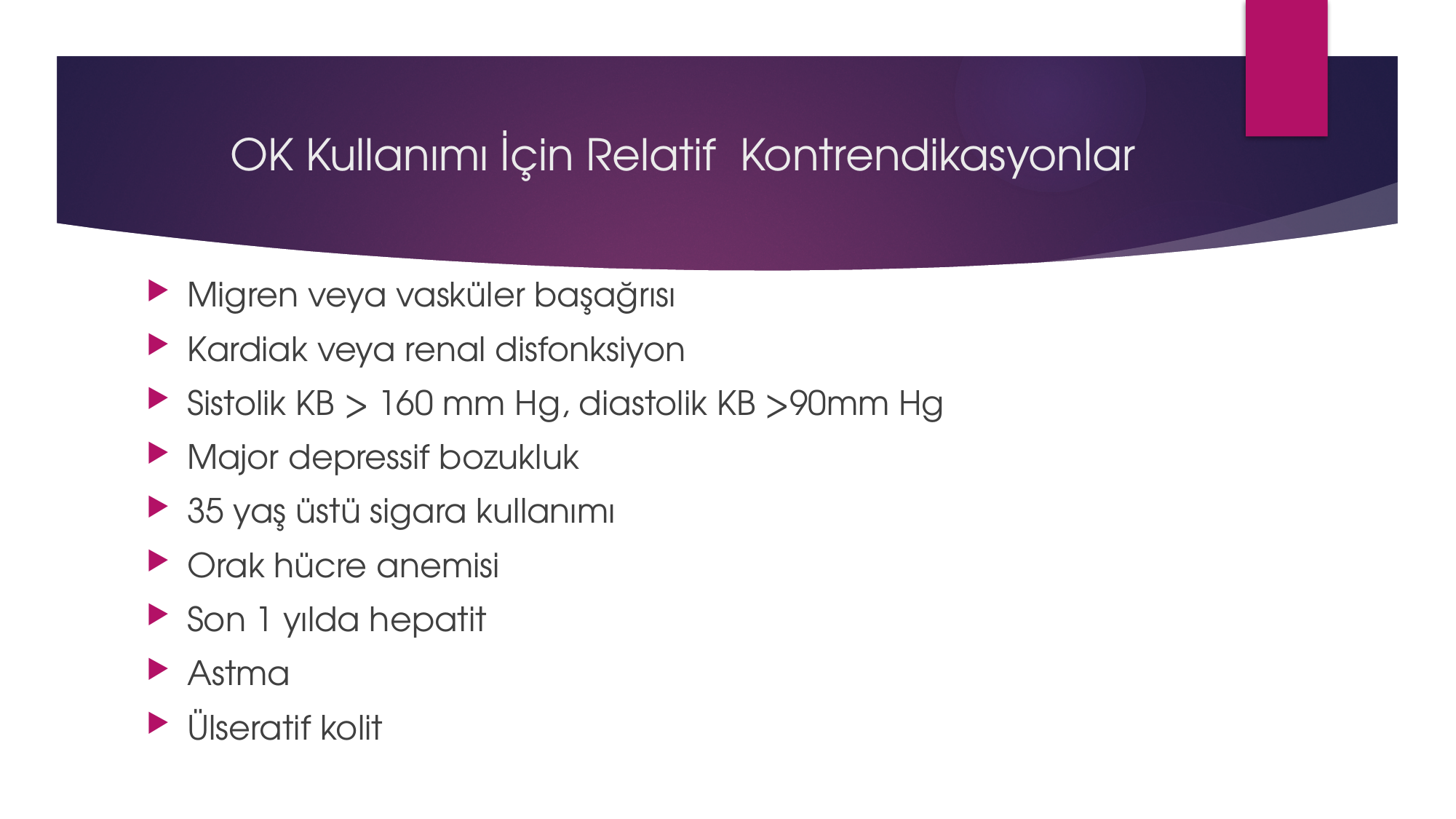

# OK Kullanımı İçin Relatif  Kontrendikasyonlar
Migren veya vasküler başağrısı
Kardiak veya renal disfonksiyon
Sistolik KB > 160 mm Hg, diastolik KB >90mm Hg
Major depressif bozukluk
35 yaş üstü sigara kullanımı
Orak hücre anemisi
Son 1 yılda hepatit
Astma
Ülseratif kolit